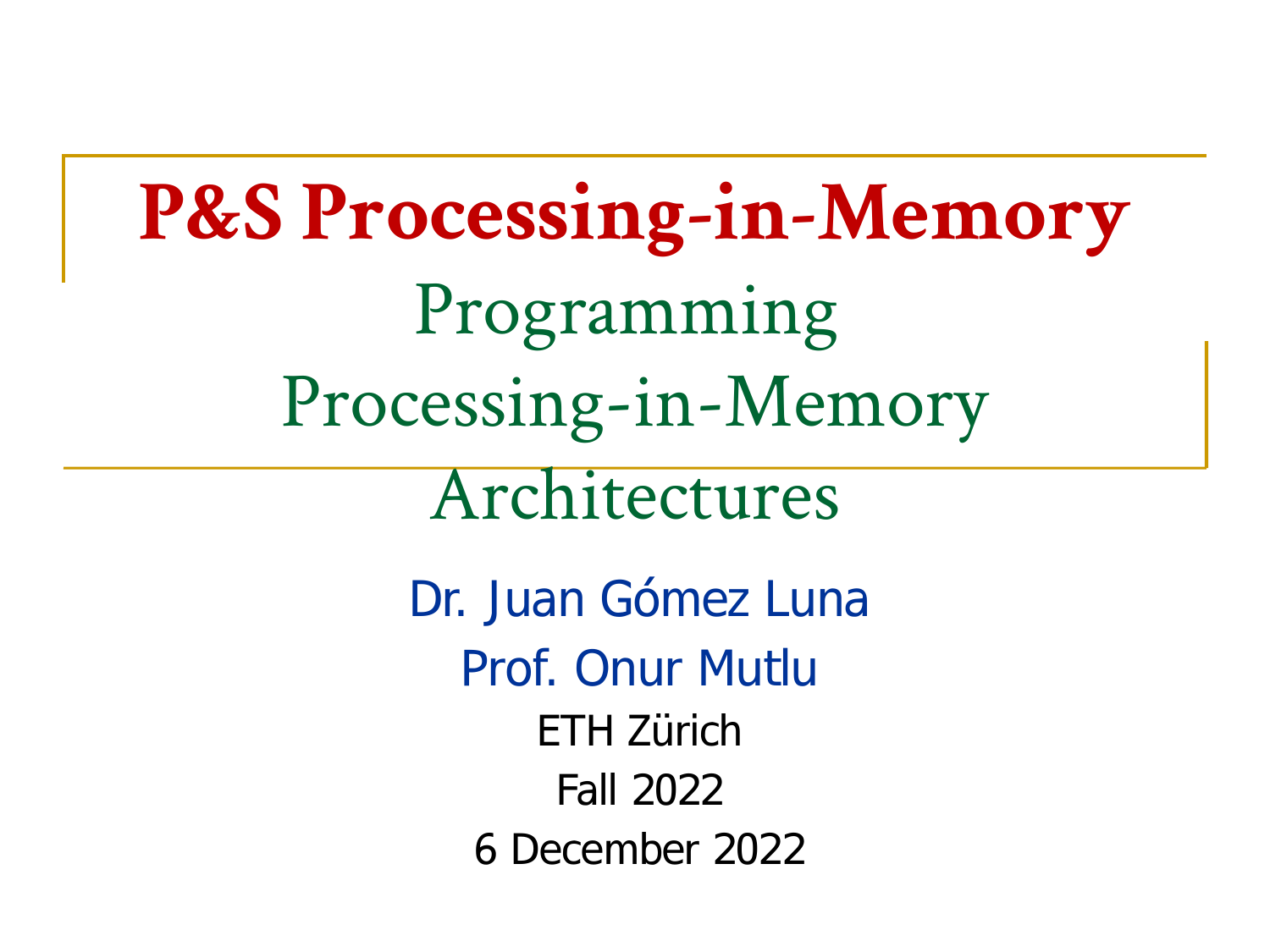

# P&S Processing-in-Memory Programming Processing-in-Memory Architectures
Dr. Juan Gómez Luna
Prof. Onur Mutlu
ETH Zürich
Fall 2022
6 December 2022